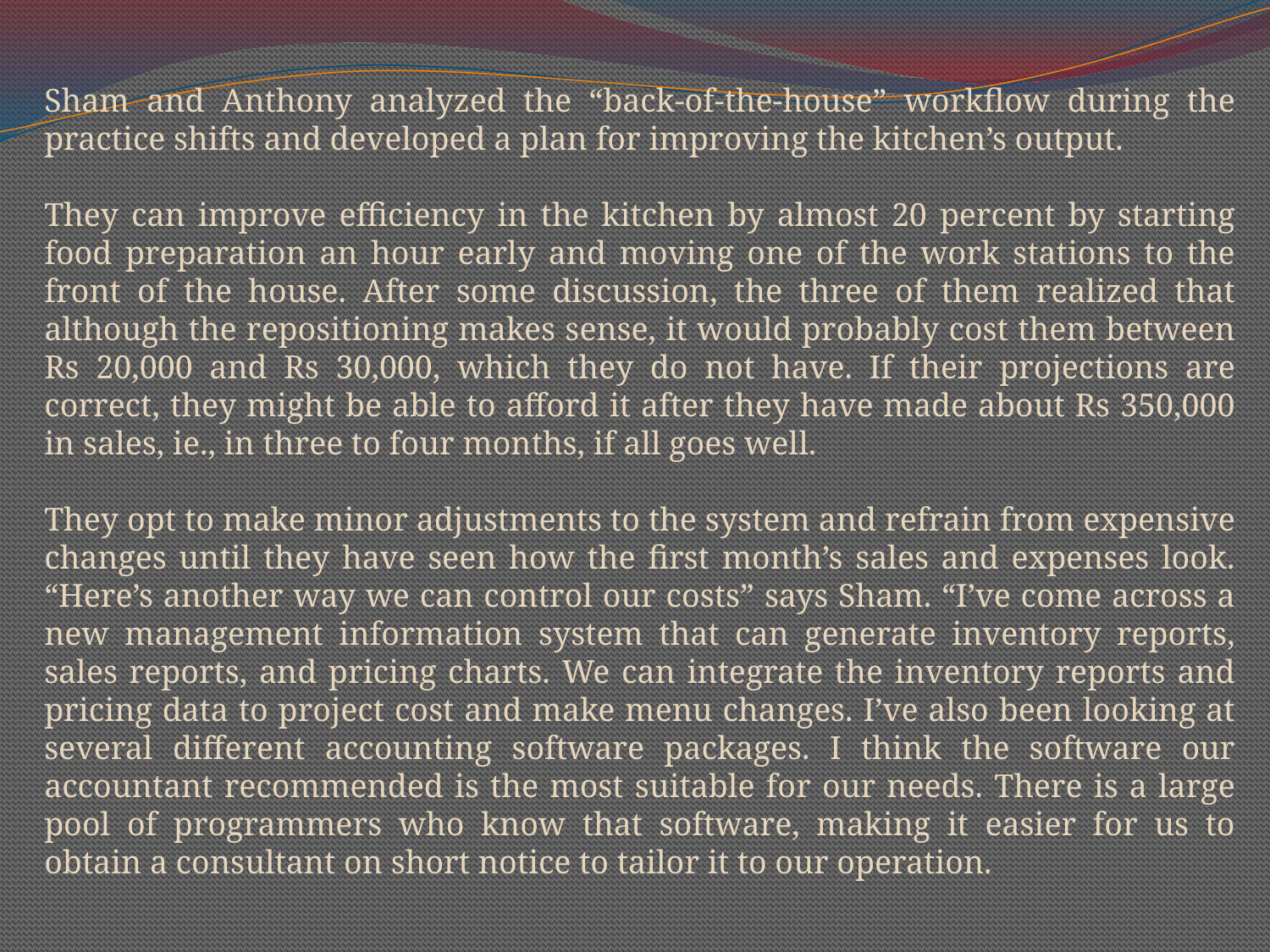

Sham and Anthony analyzed the “back-of-the-house” workflow during the practice shifts and developed a plan for improving the kitchen’s output.

They can improve efficiency in the kitchen by almost 20 percent by starting food preparation an hour early and moving one of the work stations to the front of the house. After some discussion, the three of them realized that although the repositioning makes sense, it would probably cost them between Rs 20,000 and Rs 30,000, which they do not have. If their projections are correct, they might be able to afford it after they have made about Rs 350,000 in sales, ie., in three to four months, if all goes well.

They opt to make minor adjustments to the system and refrain from expensive changes until they have seen how the first month’s sales and expenses look. “Here’s another way we can control our costs” says Sham. “I’ve come across a new management information system that can generate inventory reports, sales reports, and pricing charts. We can integrate the inventory reports and pricing data to project cost and make menu changes. I’ve also been looking at several different accounting software packages. I think the software our accountant recommended is the most suitable for our needs. There is a large pool of programmers who know that software, making it easier for us to obtain a consultant on short notice to tailor it to our operation.